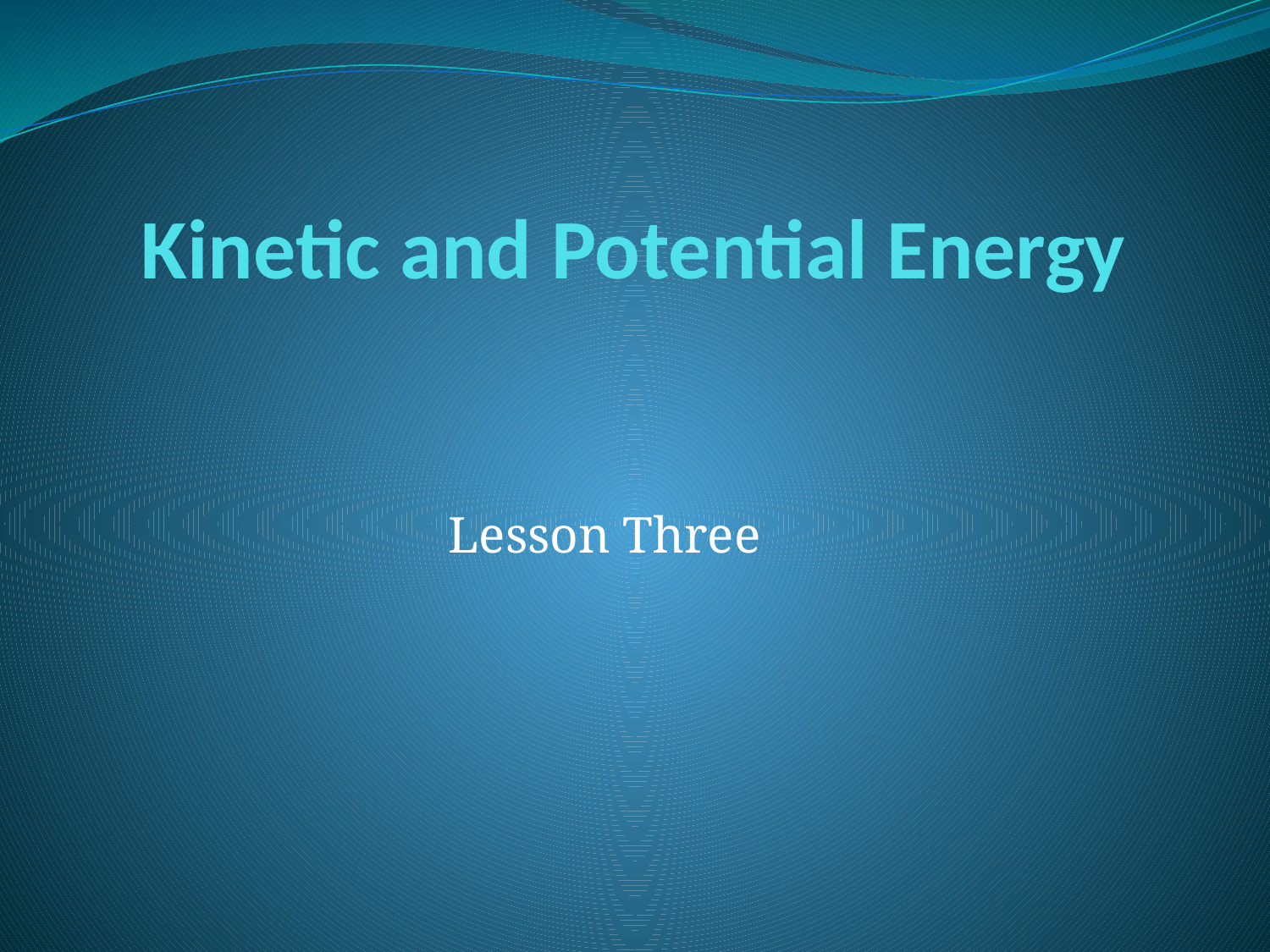

# Kinetic and Potential Energy
Lesson Three